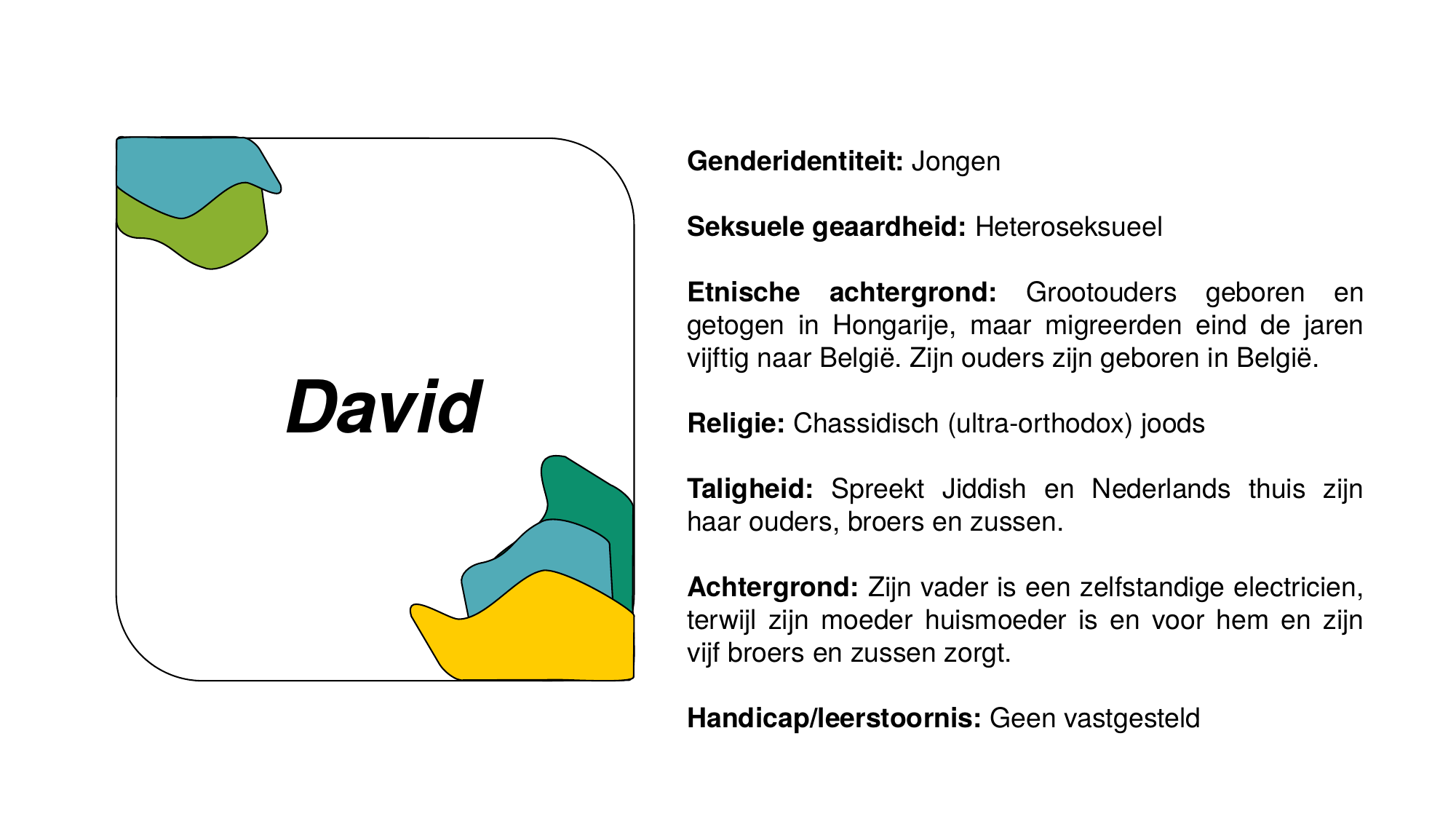

Genderidentiteit: Jongen

Seksuele geaardheid: Heteroseksueel

Etnische achtergrond: Grootouders geboren en getogen in Hongarije, maar migreerden eind de jaren vijftig naar België. Zijn ouders zijn geboren in België.

Religie: Chassidisch (ultra-orthodox) joods

Taligheid: Spreekt Jiddish en Nederlands thuis zijn haar ouders, broers en zussen.

Achtergrond: Zijn vader is een zelfstandige electricien, terwijl zijn moeder huismoeder is en voor hem en zijn vijf broers en zussen zorgt.

Handicap/leerstoornis: Geen vastgesteld

David